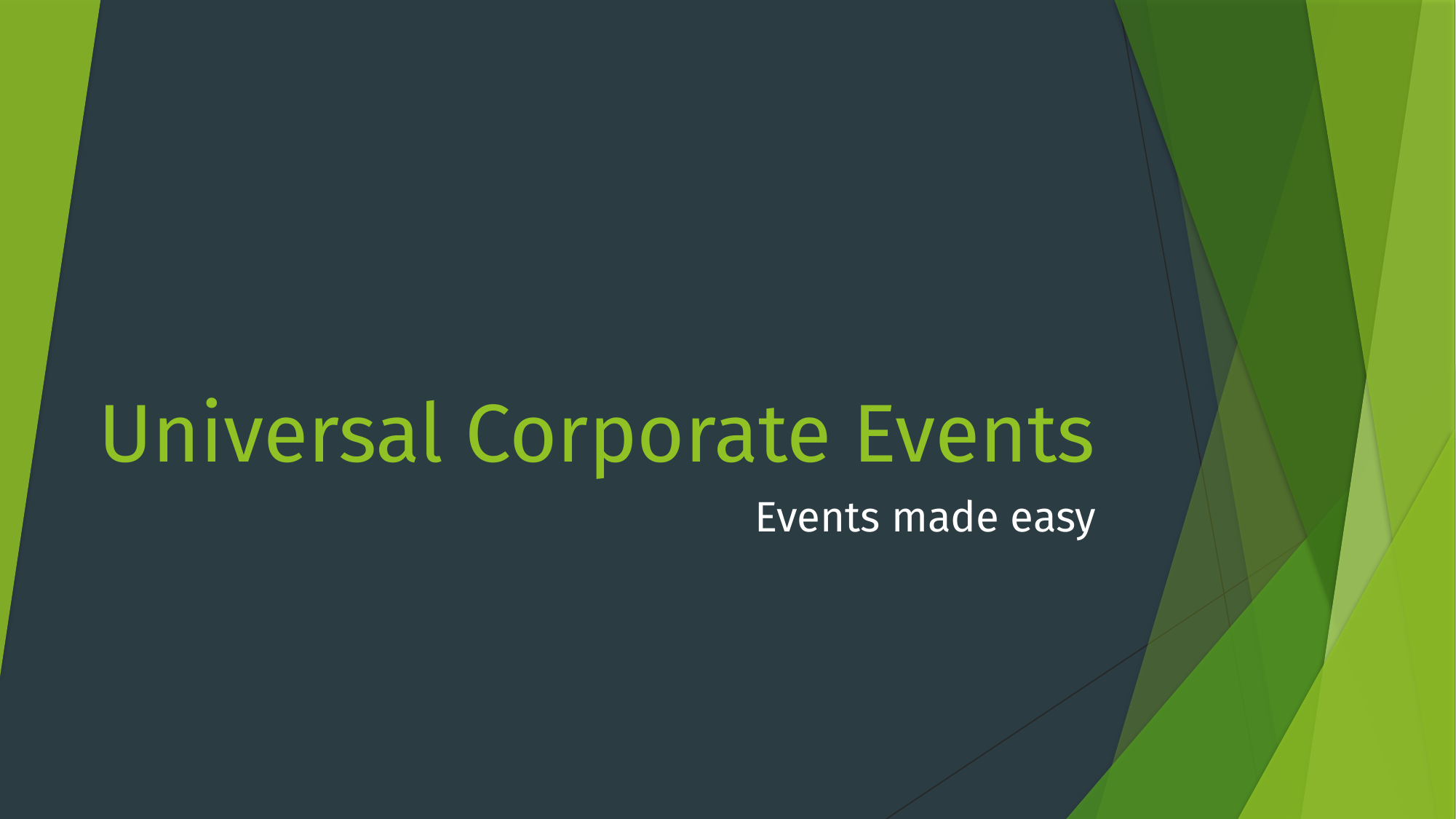

# Universal Corporate Events
Events made easy